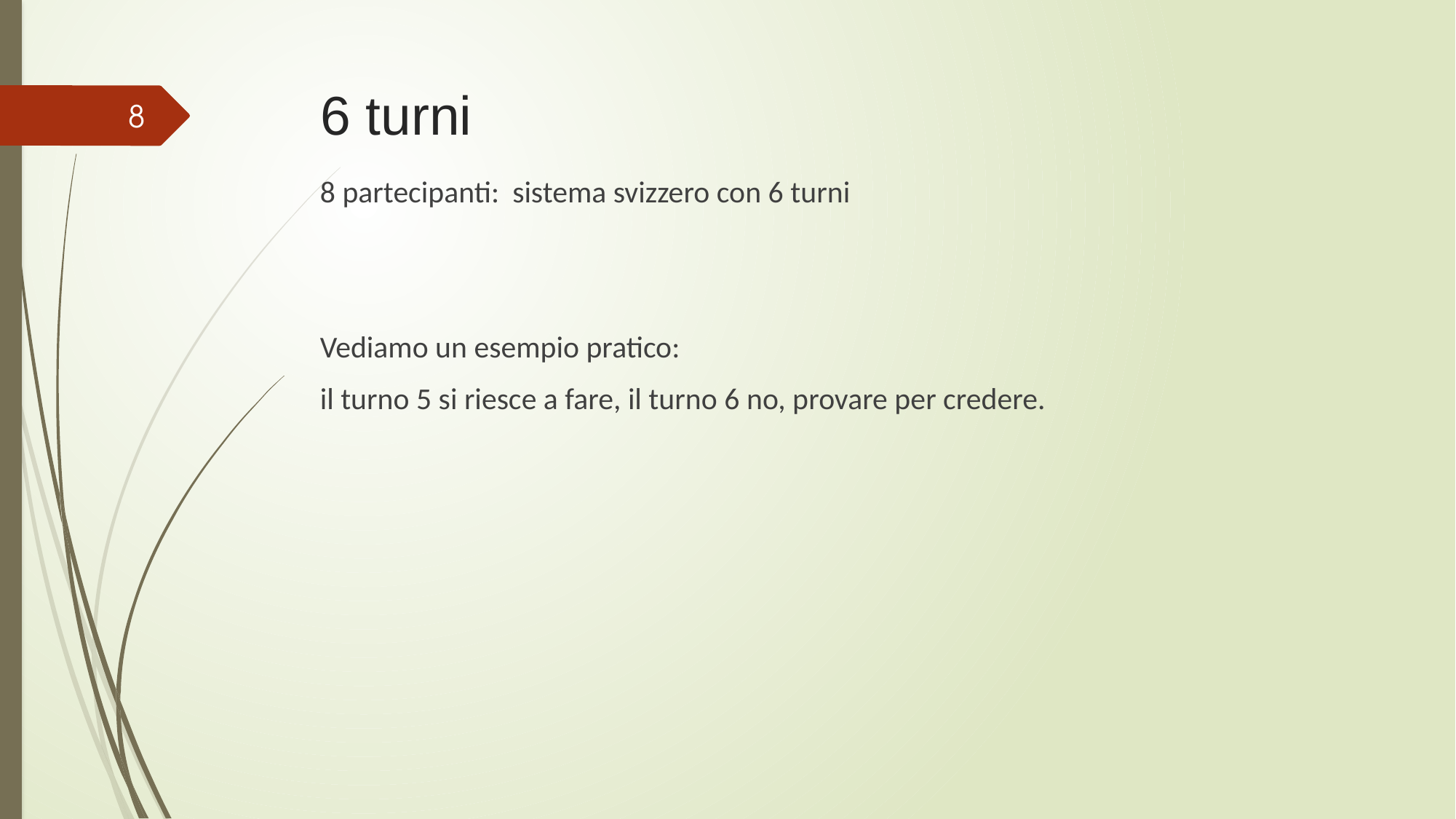

# 6 turni
8
8 partecipanti:	sistema svizzero con 6 turni

Vediamo un esempio pratico:
il turno 5 si riesce a fare, il turno 6 no, provare per credere.